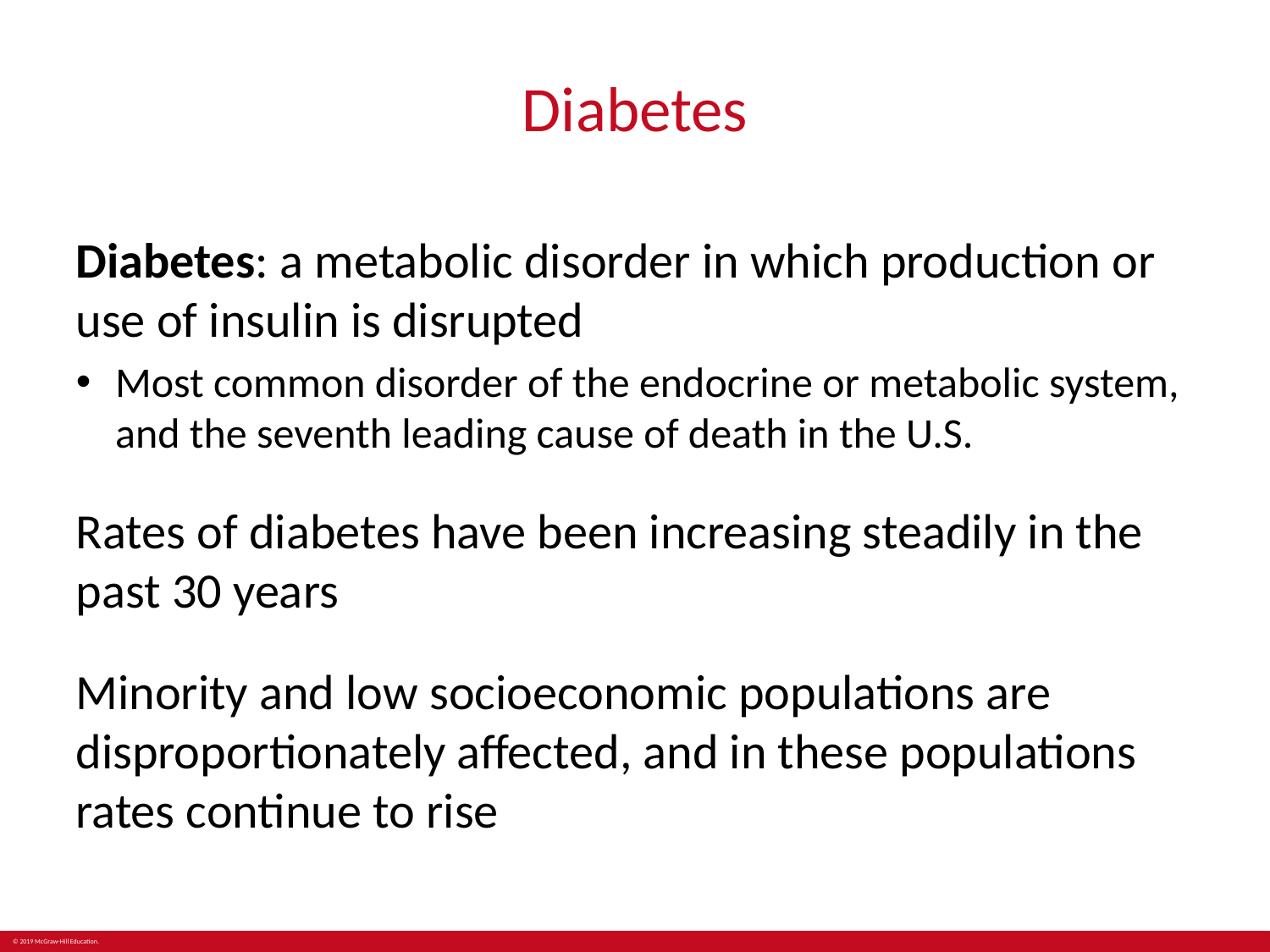

# Diabetes
Diabetes: a metabolic disorder in which production or use of insulin is disrupted
Most common disorder of the endocrine or metabolic system, and the seventh leading cause of death in the U.S.
Rates of diabetes have been increasing steadily in the past 30 years
Minority and low socioeconomic populations are disproportionately affected, and in these populations rates continue to rise